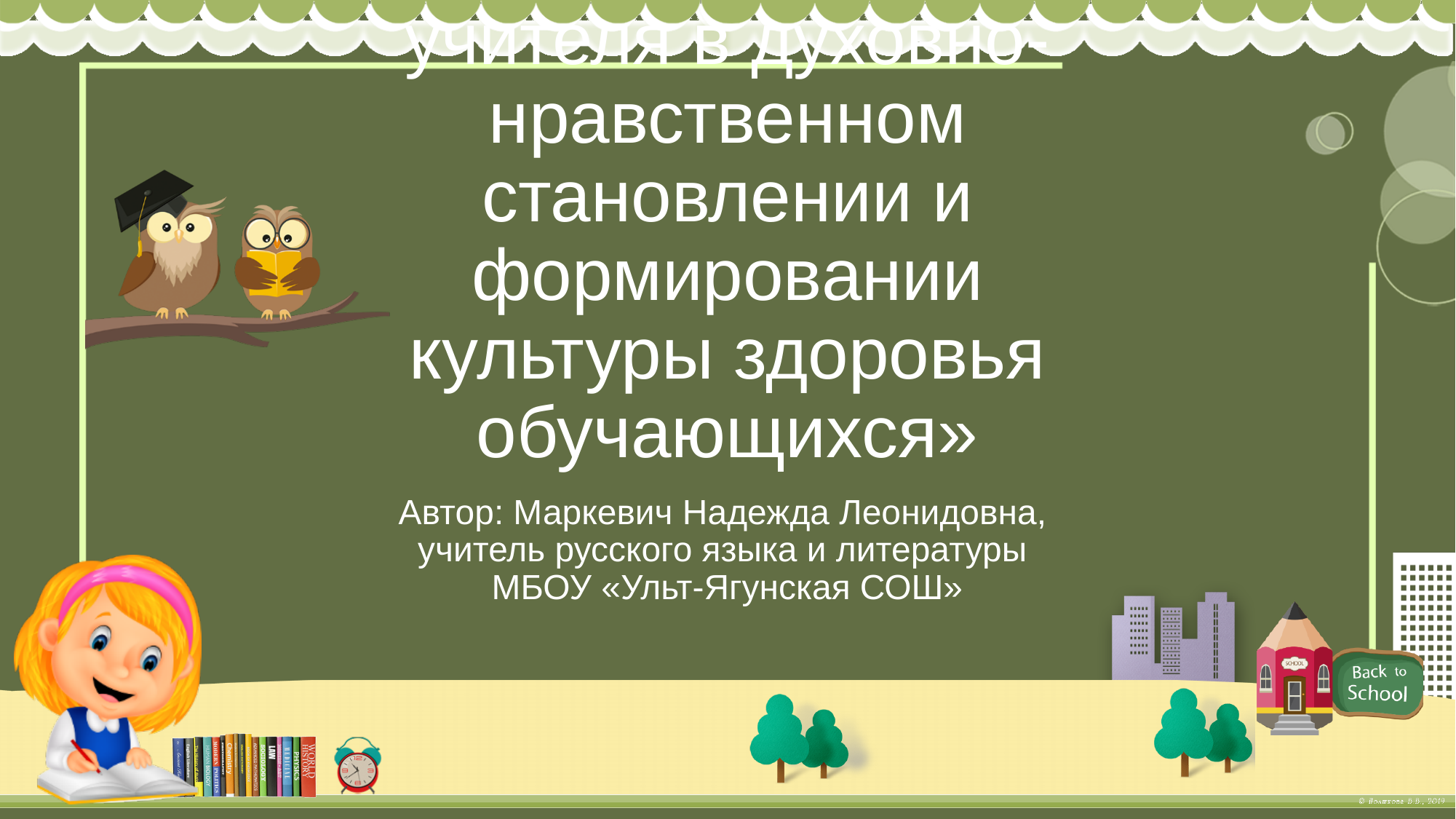

# «Воспитание. Роль учителя в духовно-нравственном становлении и формировании культуры здоровья обучающихся»
Автор: Маркевич Надежда Леонидовна,
учитель русского языка и литературы
МБОУ «Ульт-Ягунская СОШ»